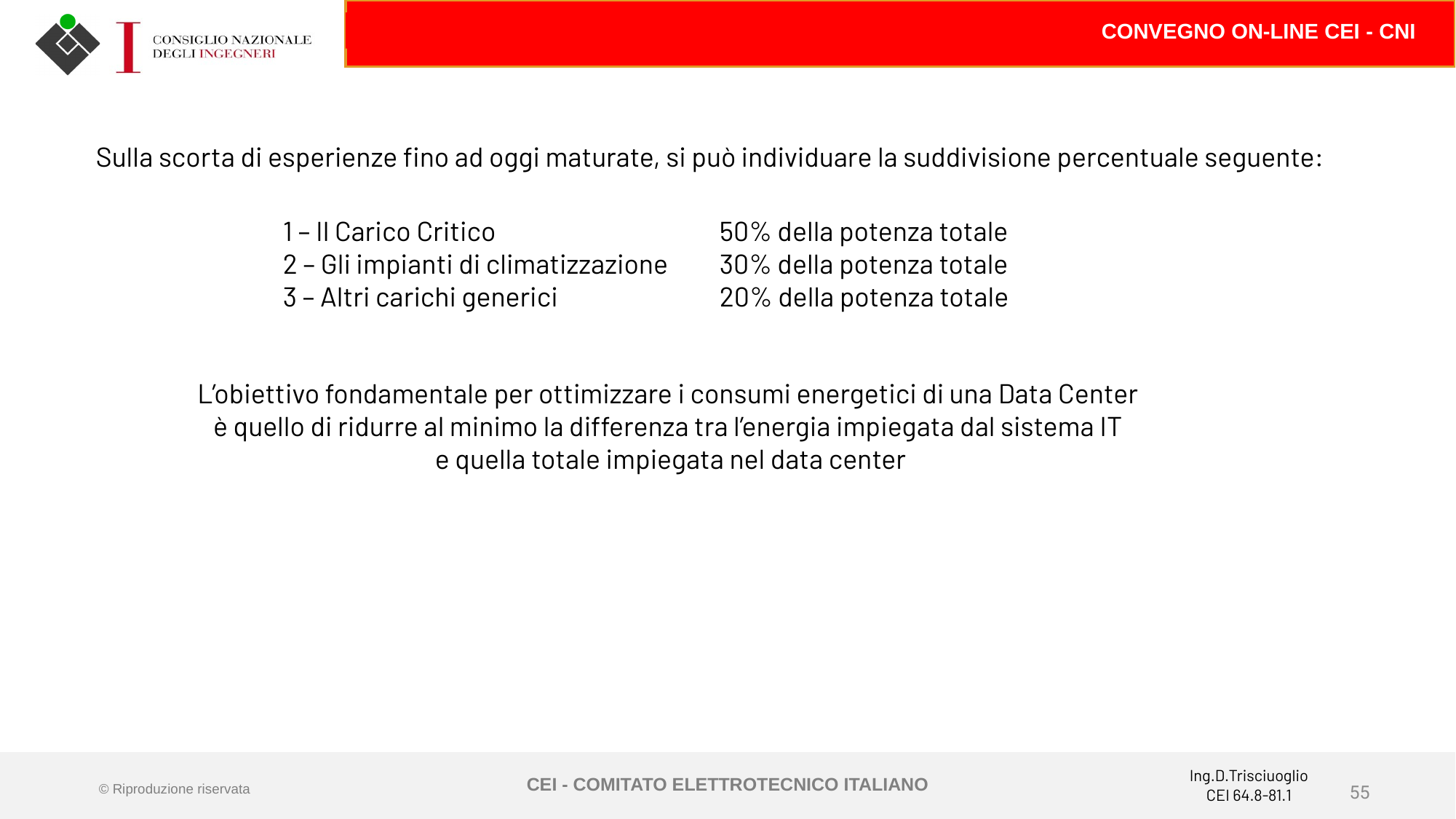

Sulla scorta di esperienze fino ad oggi maturate, si può individuare la suddivisione percentuale seguente:
1 – Il Carico Critico 		50% della potenza totale
2 – Gli impianti di climatizzazione	30% della potenza totale
3 – Altri carichi generici		20% della potenza totale
L’obiettivo fondamentale per ottimizzare i consumi energetici di una Data Center
è quello di ridurre al minimo la differenza tra l’energia impiegata dal sistema IT
e quella totale impiegata nel data center
Ing.D.Trisciuoglio
CEI 64.8-81.1